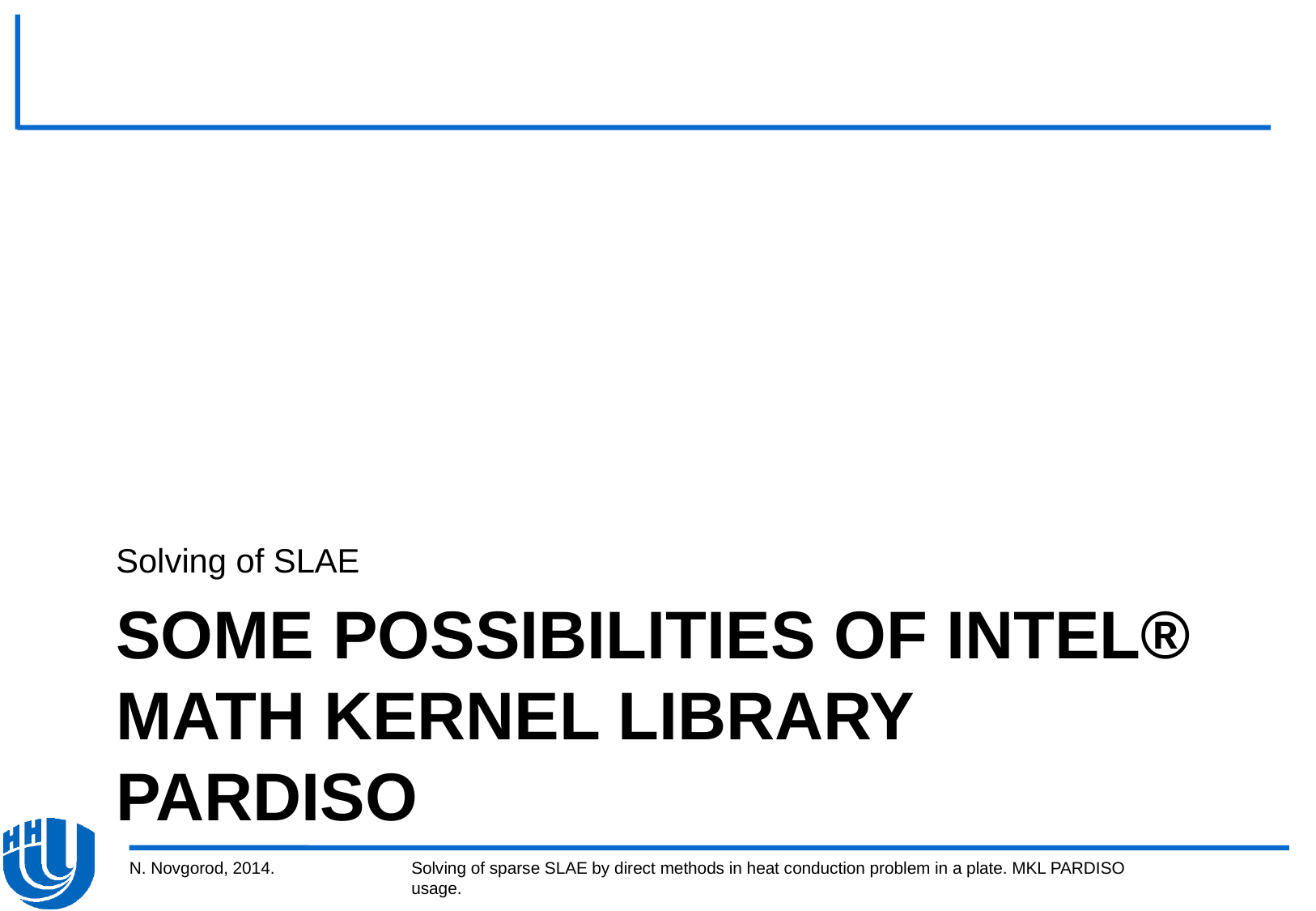

Solving of SLAE
# Some possibilities of Intel® Math Kernel Library PARDISO
N. Novgorod, 2014.
Solving of sparse SLAE by direct methods in heat conduction problem in a plate. MKL PARDISO usage.